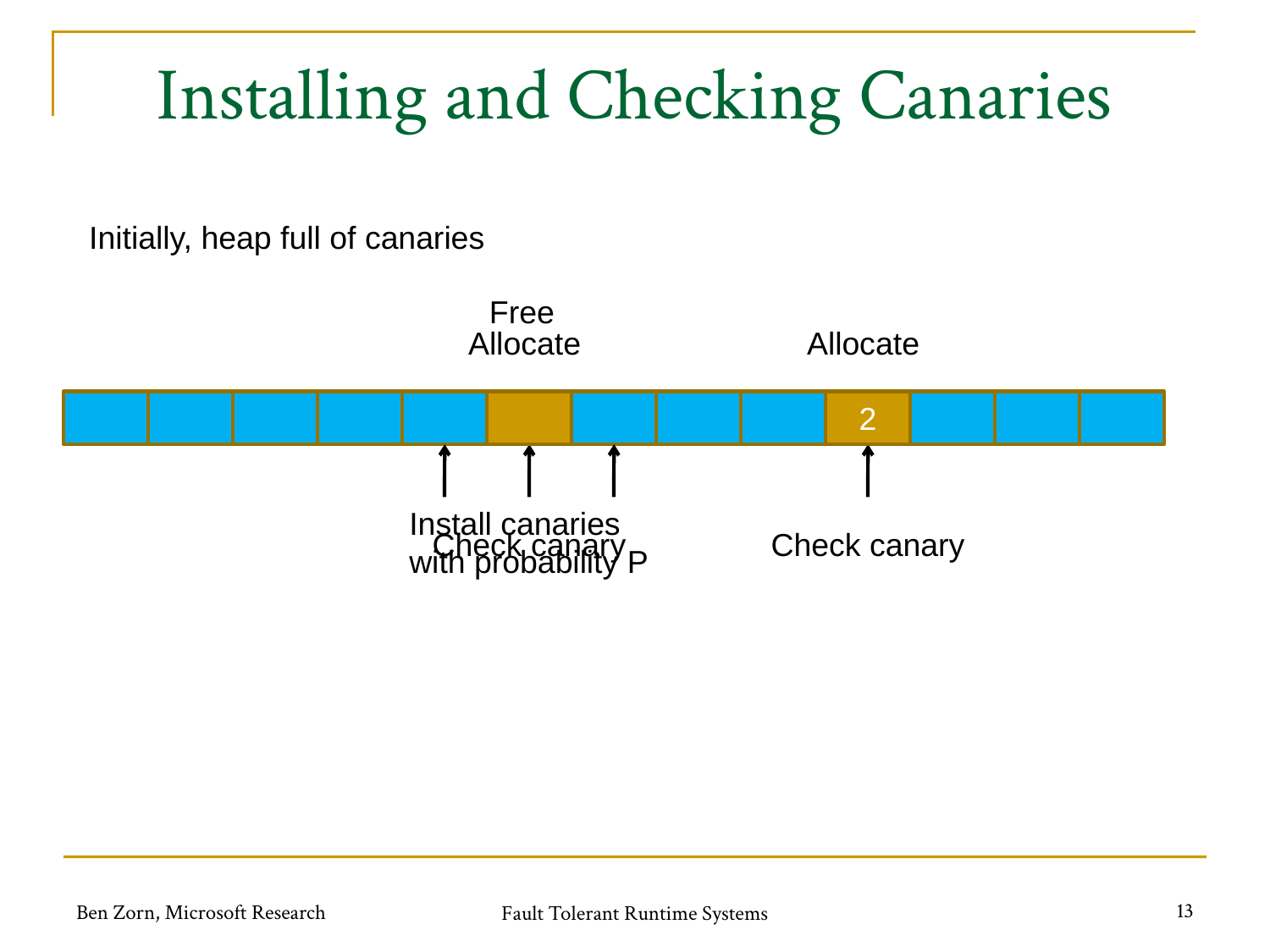

# Installing and Checking Canaries
Initially, heap full of canaries
Free
Allocate
Allocate

1

1

2

Install canaries
with probability P
Check canary
Check canary
Ben Zorn, Microsoft Research
13
Fault Tolerant Runtime Systems